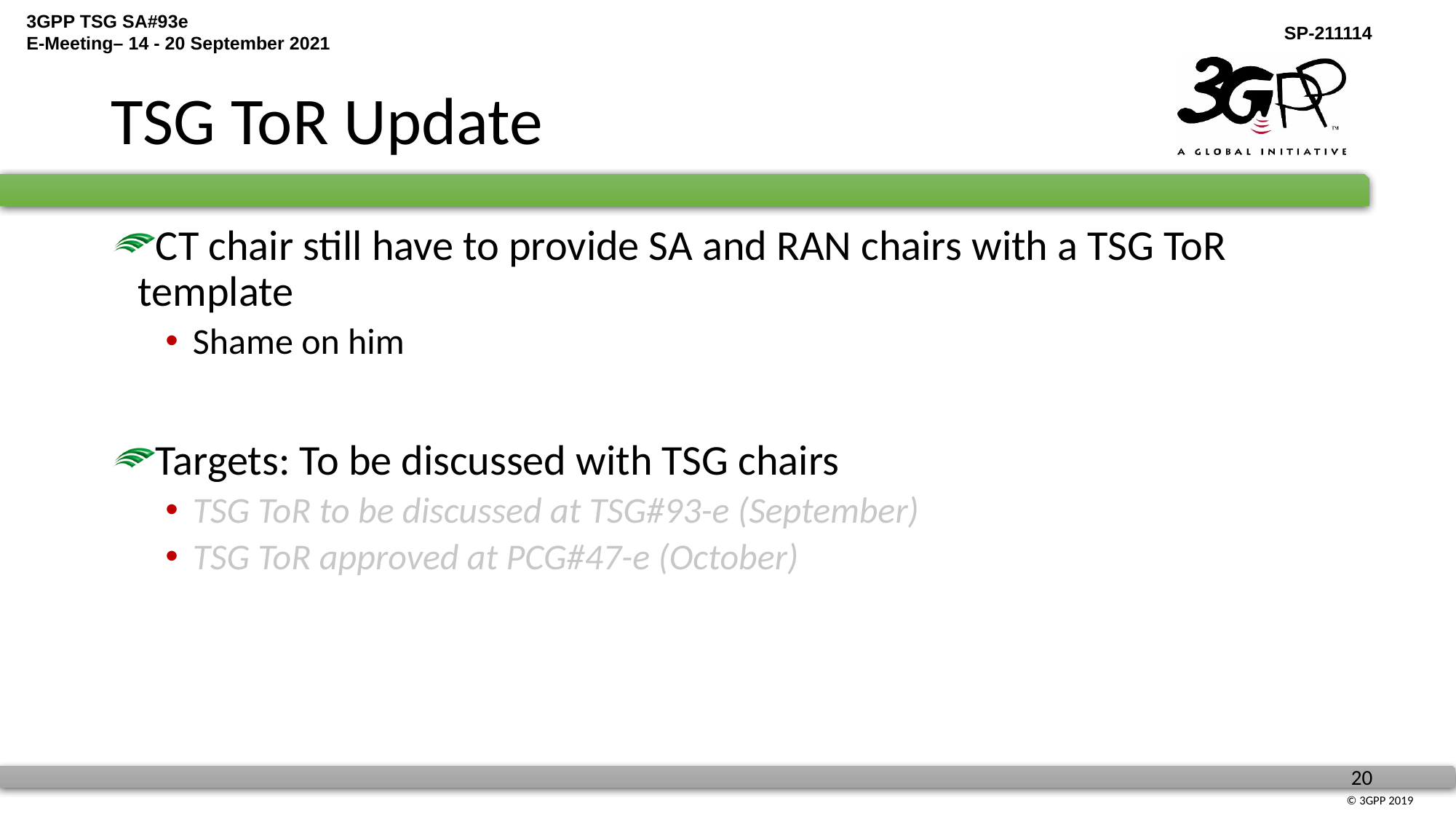

# TSG ToR Update
CT chair still have to provide SA and RAN chairs with a TSG ToR template
Shame on him

Targets: To be discussed with TSG chairs
TSG ToR to be discussed at TSG#93-e (September)
TSG ToR approved at PCG#47-e (October)